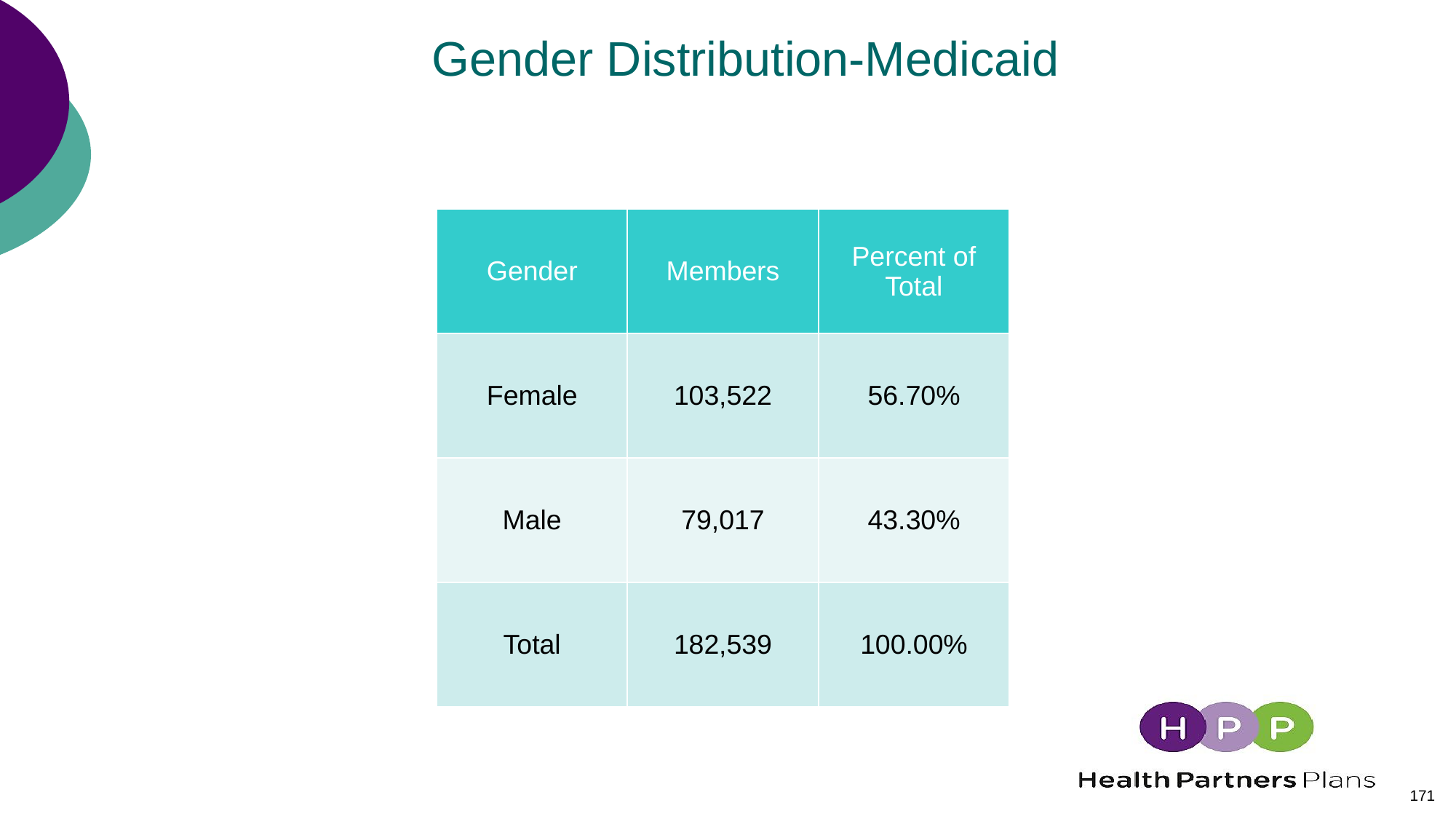

# Gender Distribution-Medicaid
| Gender | Members | Percent of Total |
| --- | --- | --- |
| Female | 103,522 | 56.70% |
| Male | 79,017 | 43.30% |
| Total | 182,539 | 100.00% |